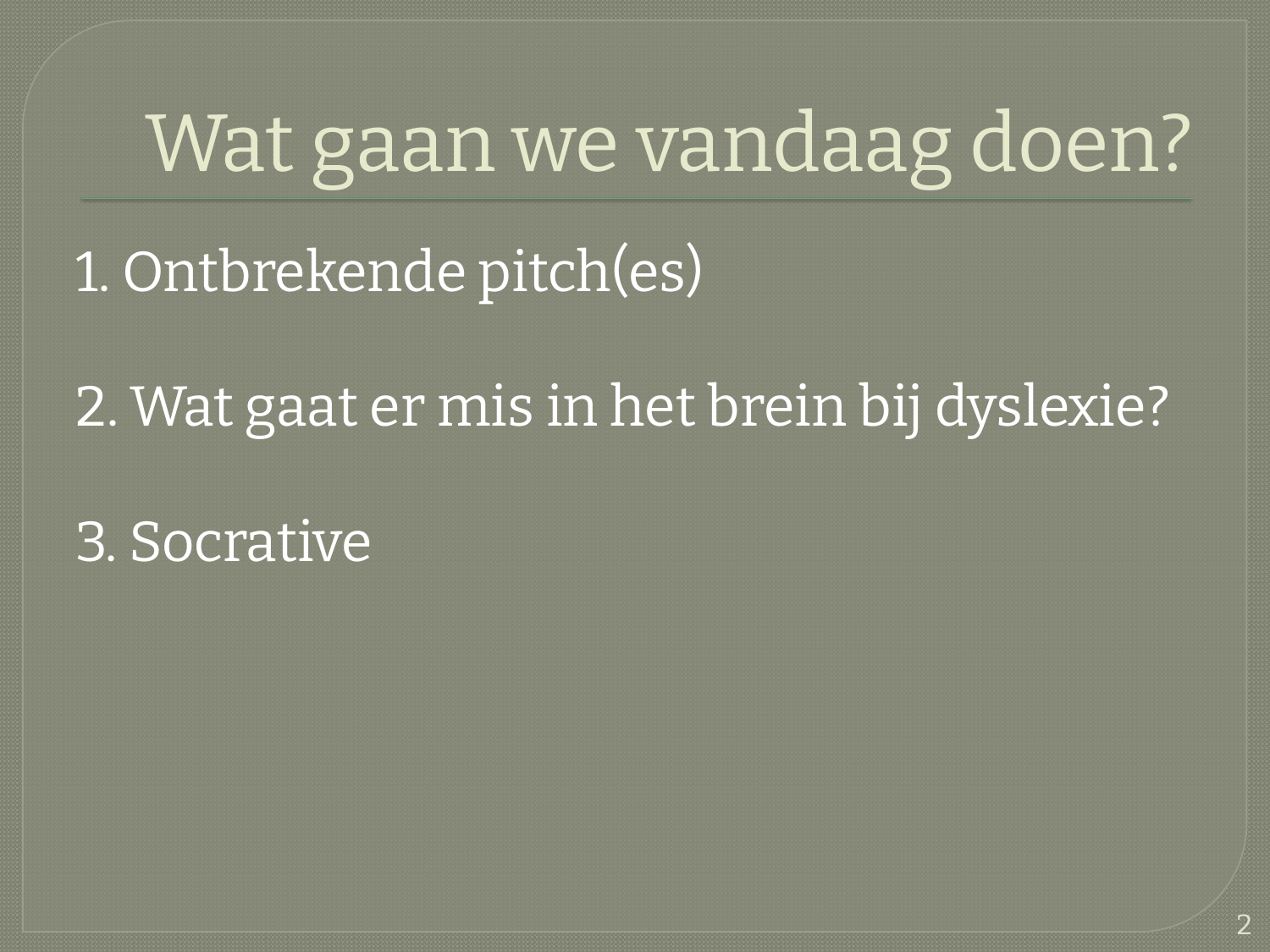

# Wat gaan we vandaag doen?
1. Ontbrekende pitch(es)

2. Wat gaat er mis in het brein bij dyslexie?

3. Socrative
2